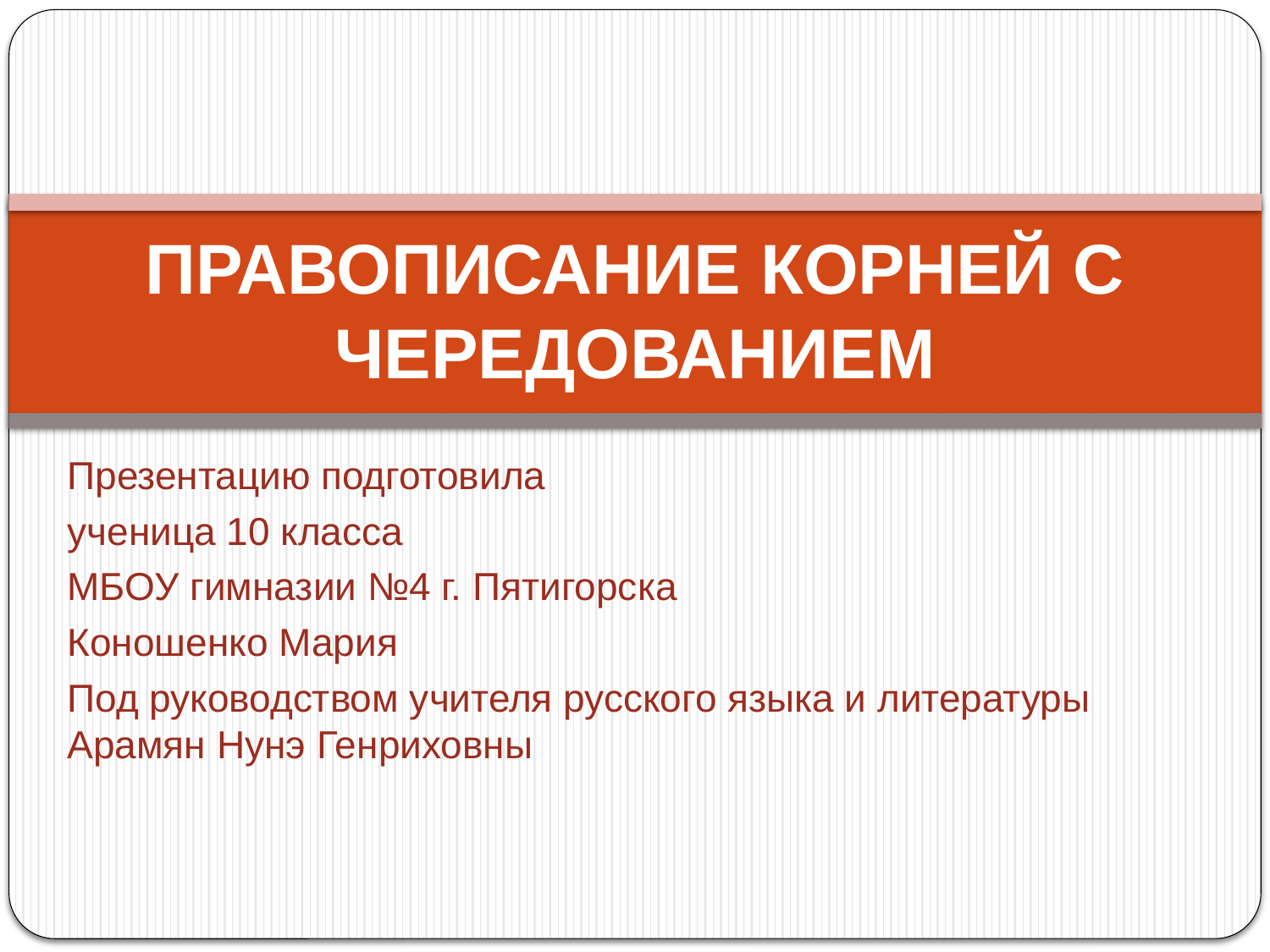

# ПРАВОПИСАНИЕ КОРНЕЙ С ЧЕРЕДОВАНИЕМ
Презентацию подготовила
ученица 10 класса
МБОУ гимназии №4 г. Пятигорска
Коношенко Мария
Под руководством учителя русского языка и литературы Арамян Нунэ Генриховны